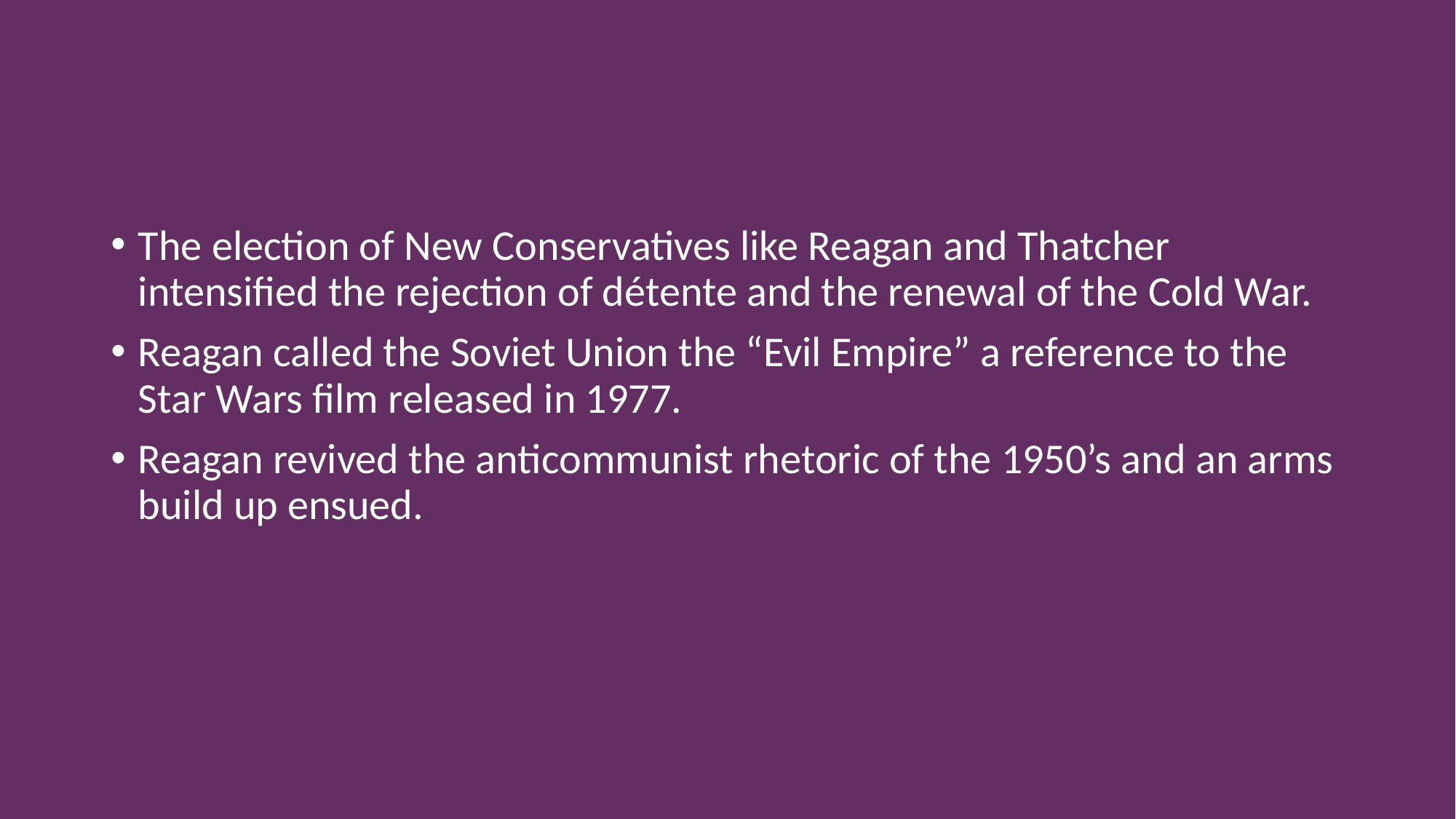

The election of New Conservatives like Reagan and Thatcher intensified the rejection of détente and the renewal of the Cold War.
Reagan called the Soviet Union the “Evil Empire” a reference to the Star Wars film released in 1977.
Reagan revived the anticommunist rhetoric of the 1950’s and an arms build up ensued.